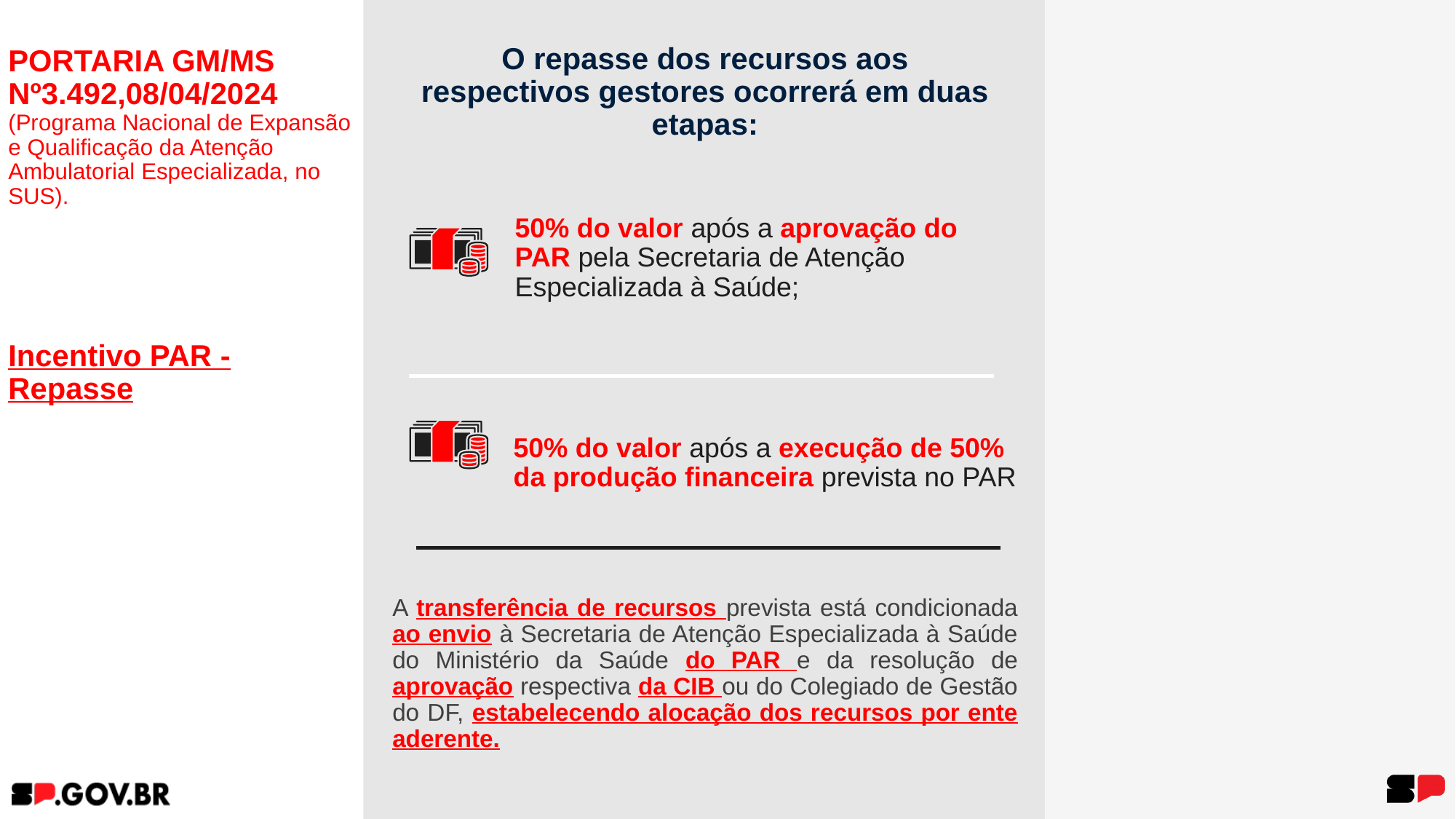

O repasse dos recursos aos respectivos gestores ocorrerá em duas etapas:
# PORTARIA GM/MS Nº3.492,08/04/2024 (Programa Nacional de Expansão e Qualificação da Atenção Ambulatorial Especializada, no SUS). Incentivo PAR - Repasse
50% do valor após a aprovação do PAR pela Secretaria de Atenção Especializada à Saúde;

50% do valor após a execução de 50% da produção financeira prevista no PAR

A transferência de recursos prevista está condicionada ao envio à Secretaria de Atenção Especializada à Saúde do Ministério da Saúde do PAR e da resolução de aprovação respectiva da CIB ou do Colegiado de Gestão do DF, estabelecendo alocação dos recursos por ente aderente.